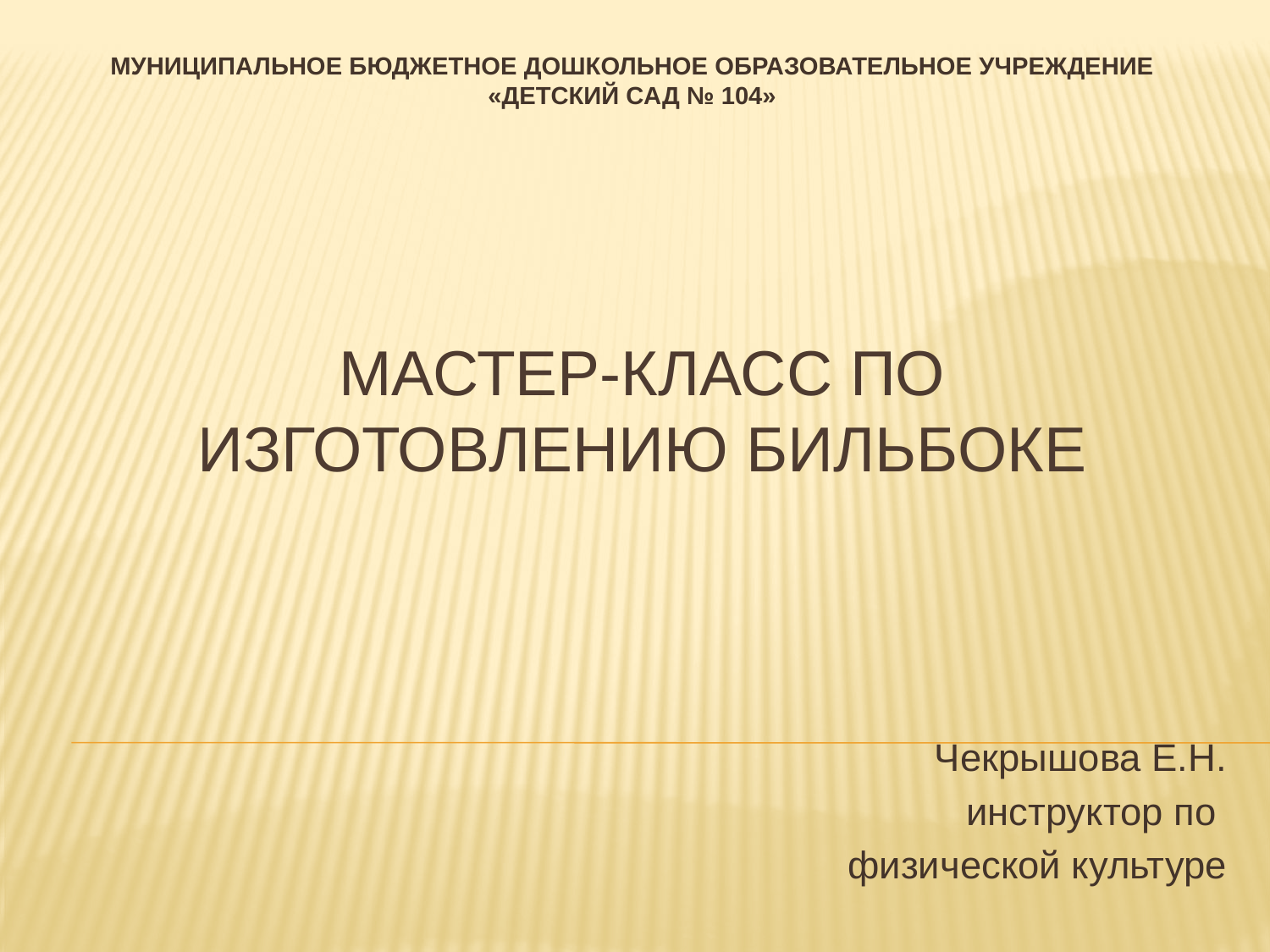

МУНИЦИПАЛЬНОЕ БЮДЖЕТНОЕ ДОШКОЛЬНОЕ ОБРАЗОВАТЕЛЬНОЕ УЧРЕЖДЕНИЕ «ДЕТСКИЙ САД № 104»
# МАСТЕР-КЛАСС ПО ИЗГОТОВЛЕНИЮ БИЛЬБОКЕ
Чекрышова Е.Н.
инструктор по
физической культуре